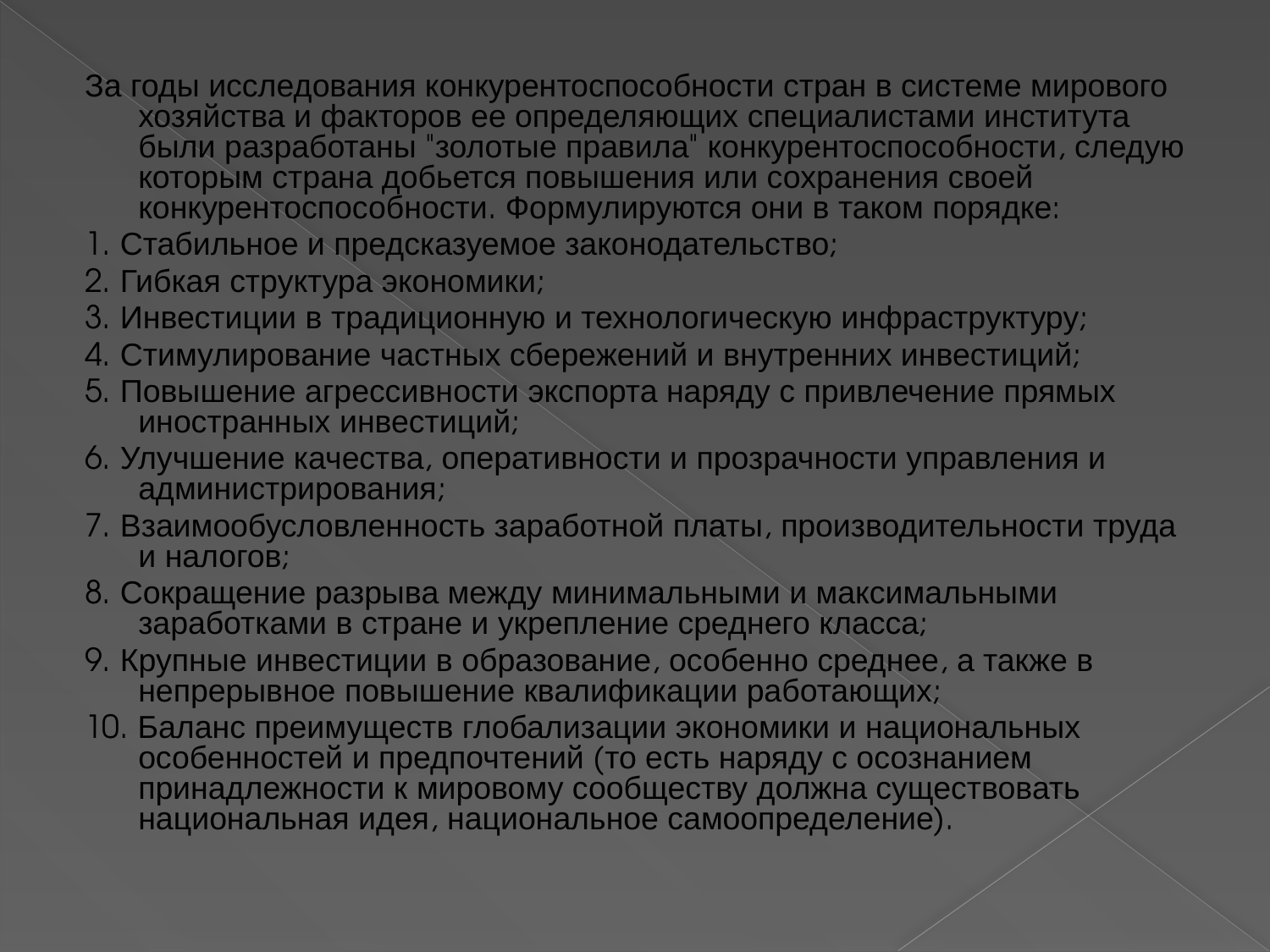

За годы исследования конкурентоспособности стран в системе мирового хозяйства и факторов ее определяющих специалистами института были разработаны "золотые правила" конкурентоспособности, следую которым страна добьется повышения или сохранения своей конкурентоспособности. Формулируются они в таком порядке:
1. Стабильное и предсказуемое законодательство;
2. Гибкая структура экономики;
3. Инвестиции в традиционную и технологическую инфраструктуру;
4. Стимулирование частных сбережений и внутренних инвестиций;
5. Повышение агрессивности экспорта наряду с привлечение прямых иностранных инвестиций;
6. Улучшение качества, оперативности и прозрачности управления и администрирования;
7. Взаимообусловленность заработной платы, производительности труда и налогов;
8. Сокращение разрыва между минимальными и максимальными заработками в стране и укрепление среднего класса;
9. Крупные инвестиции в образование, особенно среднее, а также в непрерывное повышение квалификации работающих;
10. Баланс преимуществ глобализации экономики и национальных особенностей и предпочтений (то есть наряду с осознанием принадлежности к мировому сообществу должна существовать национальная идея, национальное самоопределение).